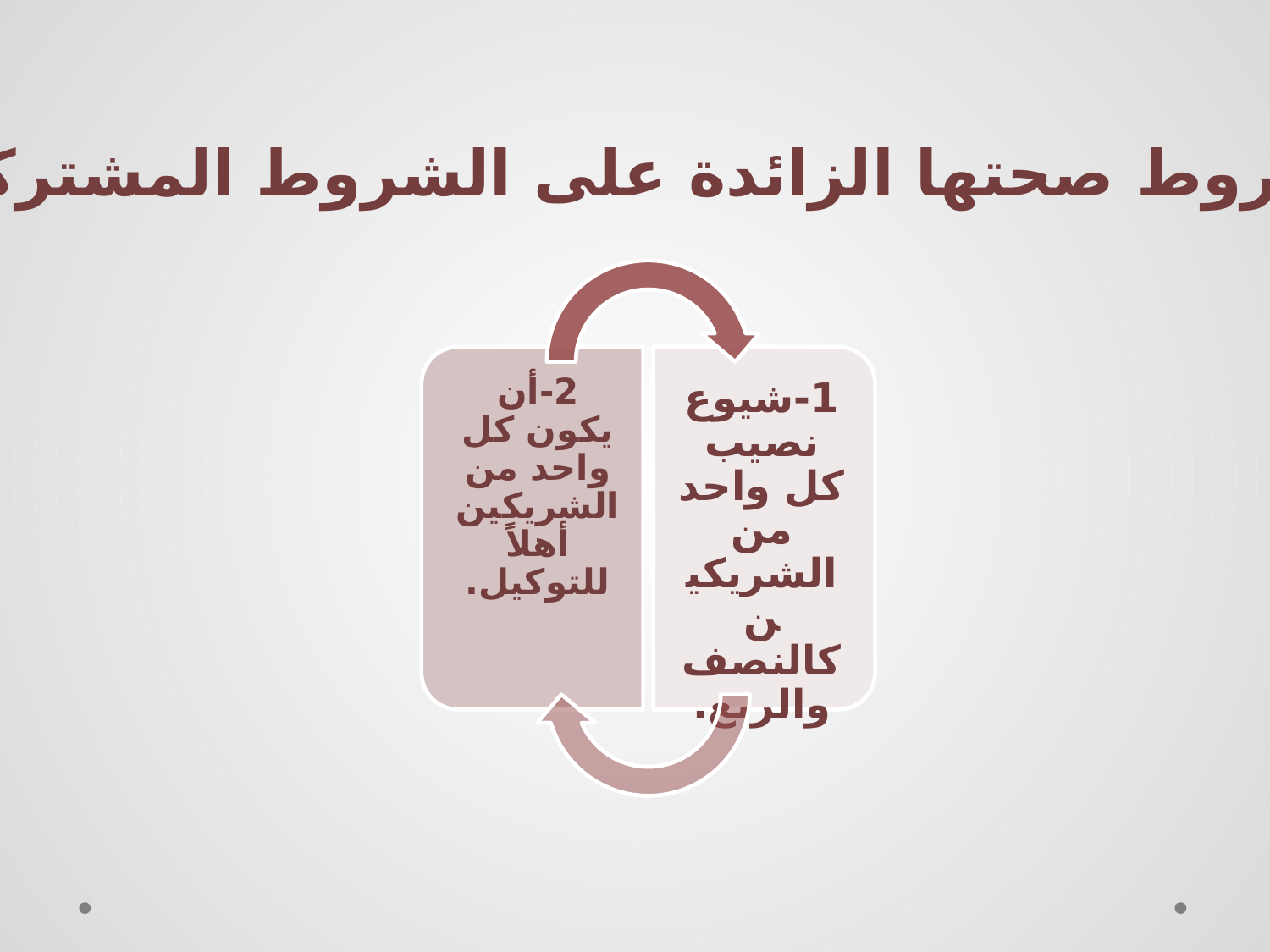

شروط صحتها الزائدة على الشروط المشتركة
2-أن يكون كل واحد من الشريكين أهلاً للتوكيل.
1-شيوع نصيب كل واحد من الشريكين كالنصف والربع.